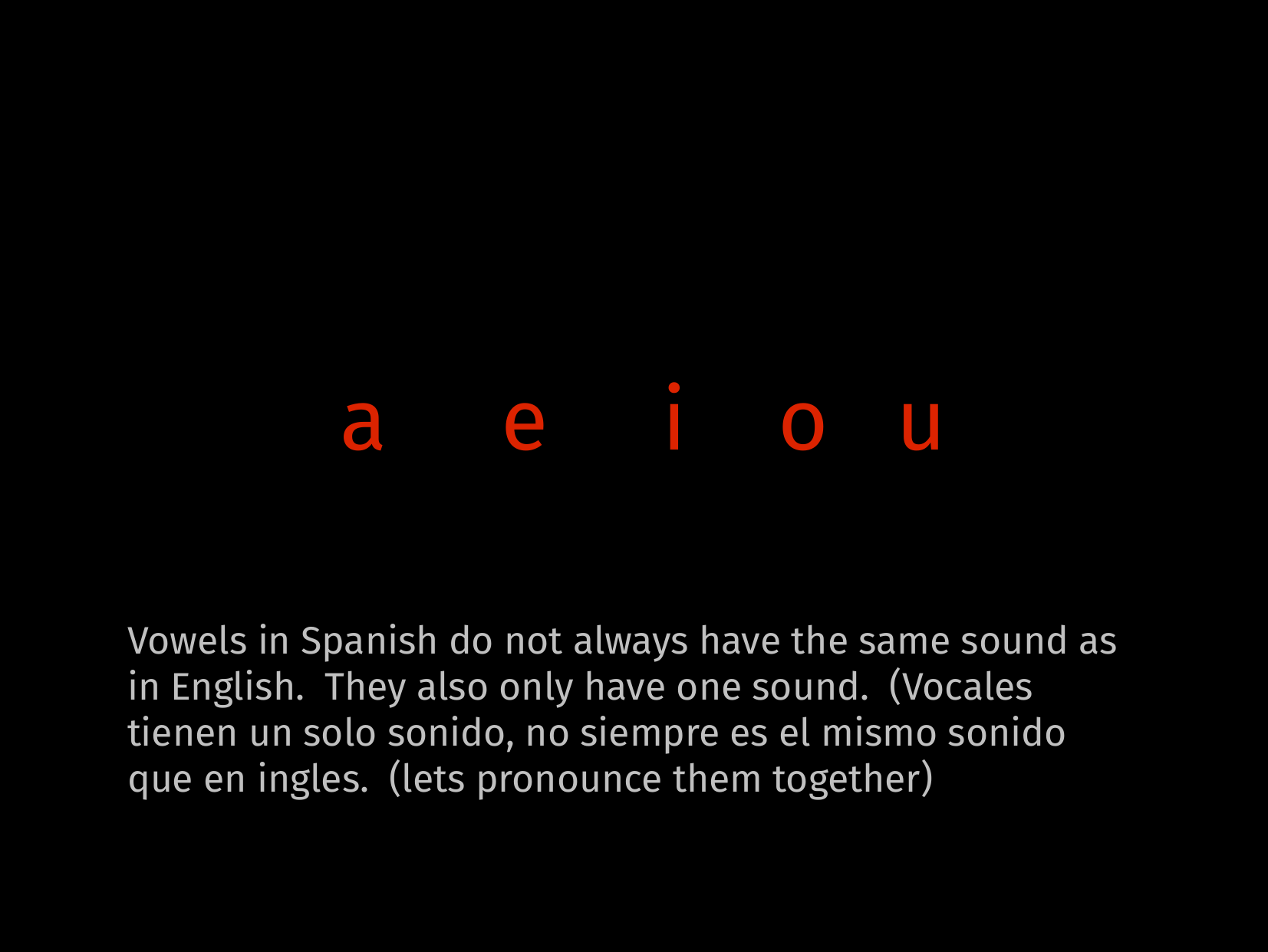

a     e     i    o   u

Vowels in Spanish do not always have the same sound as in English.  They also only have one sound.  (Vocales tienen un solo sonido, no siempre es el mismo sonido que en ingles.  (lets pronounce them together)